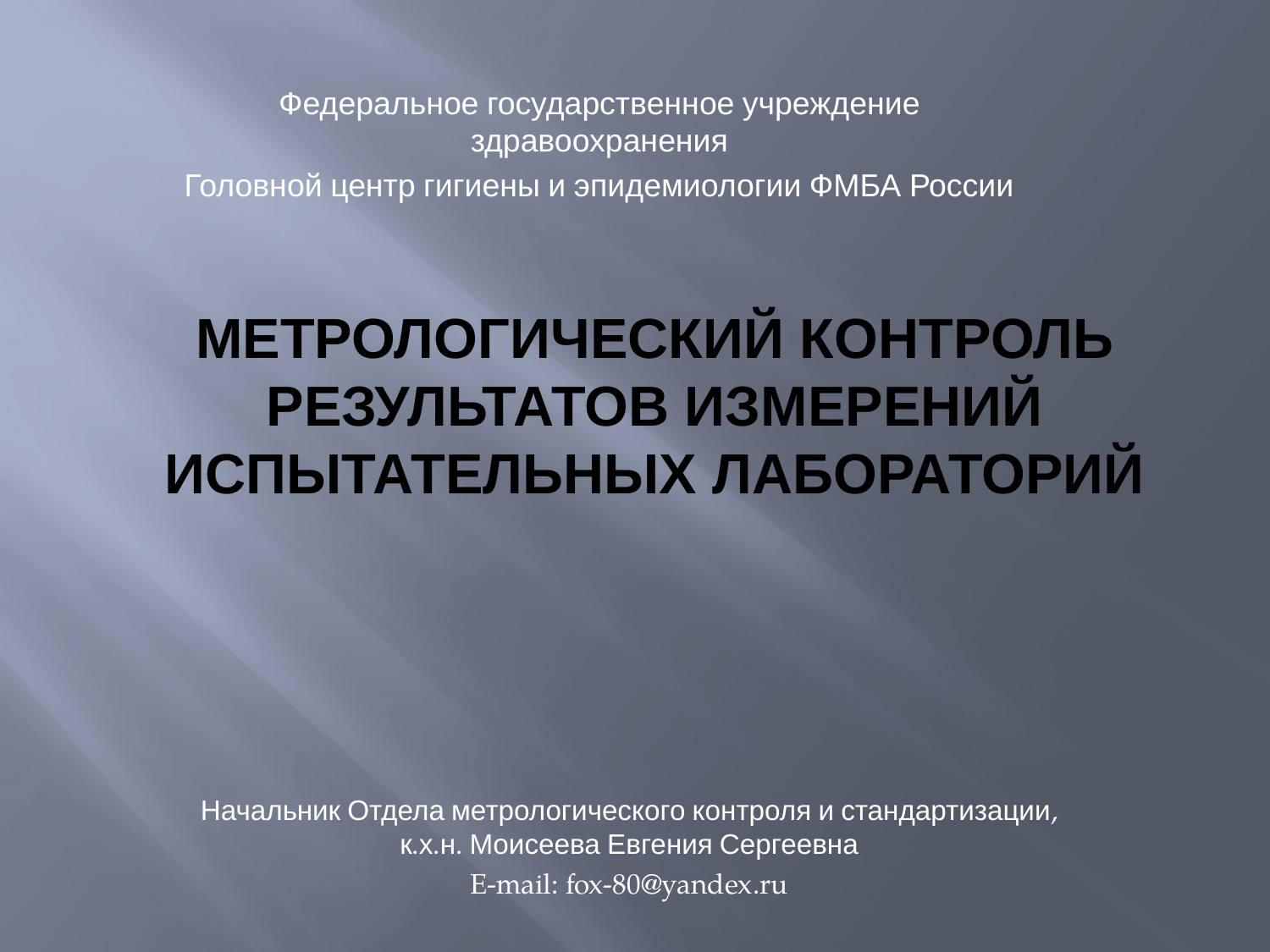

Федеральное государственное учреждение здравоохранения
Головной центр гигиены и эпидемиологии ФМБА России
# Метрологический контроль результатов измерений испытательных лабораторий
Начальник Отдела метрологического контроля и стандартизации, к.х.н. Моисеева Евгения Сергеевна
E-mail: fox-80@yandex.ru